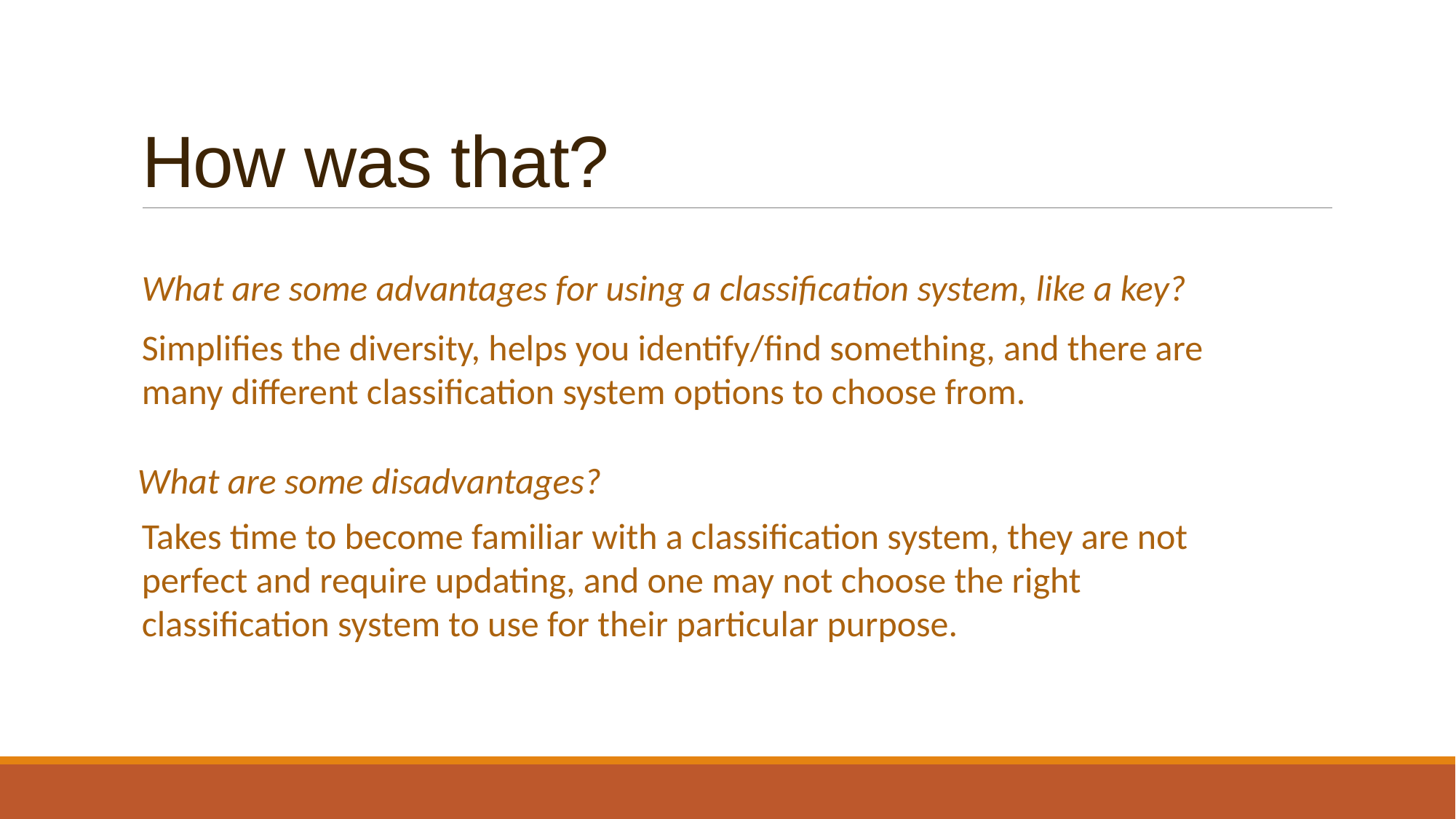

# How was that?
What are some advantages for using a classification system, like a key?

Simplifies the diversity, helps you identify/find something, and there are many different classification system options to choose from.
What are some disadvantages?
Takes time to become familiar with a classification system, they are not perfect and require updating, and one may not choose the right classification system to use for their particular purpose.